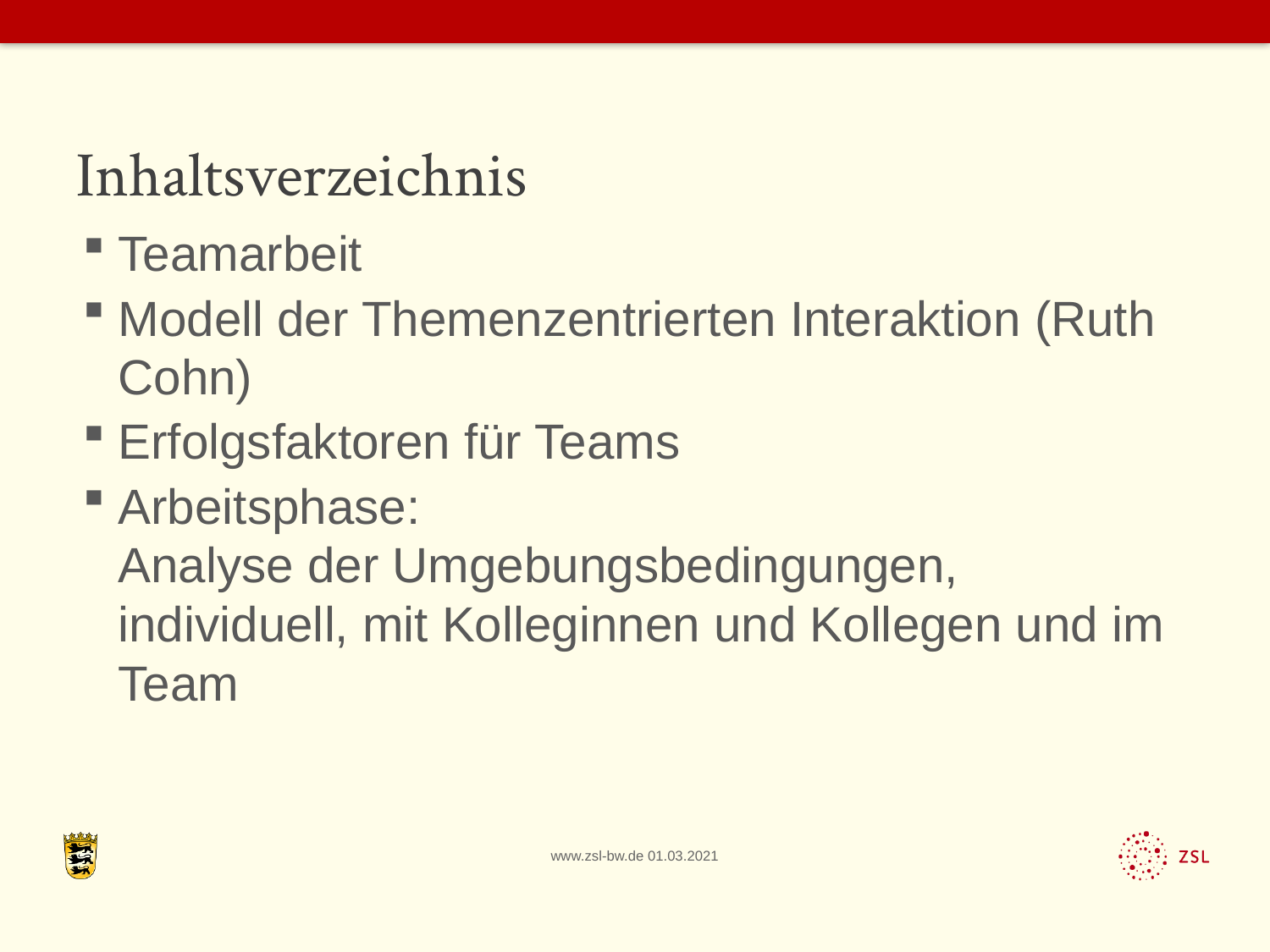

# Inhaltsverzeichnis
Teamarbeit
Modell der Themenzentrierten Interaktion (Ruth Cohn)
Erfolgsfaktoren für Teams
Arbeitsphase:
Analyse der Umgebungsbedingungen, individuell, mit Kolleginnen und Kollegen und im Team